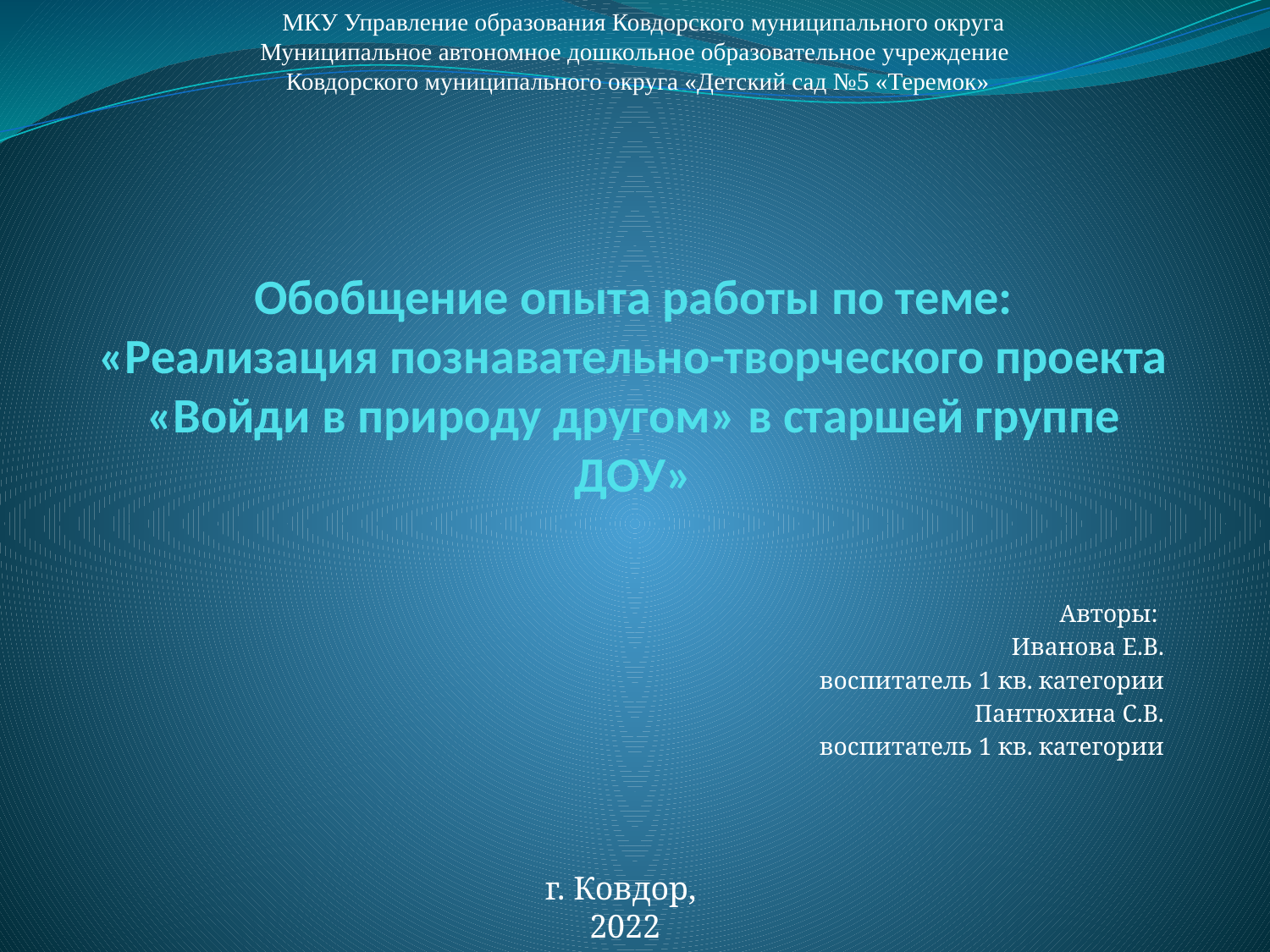

Муниципальное автономное дошкольное образовательное учреждение
 Ковдорского муниципального округа «Детский сад №5 «Теремок»
МКУ Управление образования Ковдорского муниципального округа
# Обобщение опыта работы по теме: «Реализация познавательно-творческого проекта «Войди в природу другом» в старшей группе ДОУ»

Авторы:
Иванова Е.В.
воспитатель 1 кв. категории
Пантюхина С.В.
воспитатель 1 кв. категории
г. Ковдор,
2022